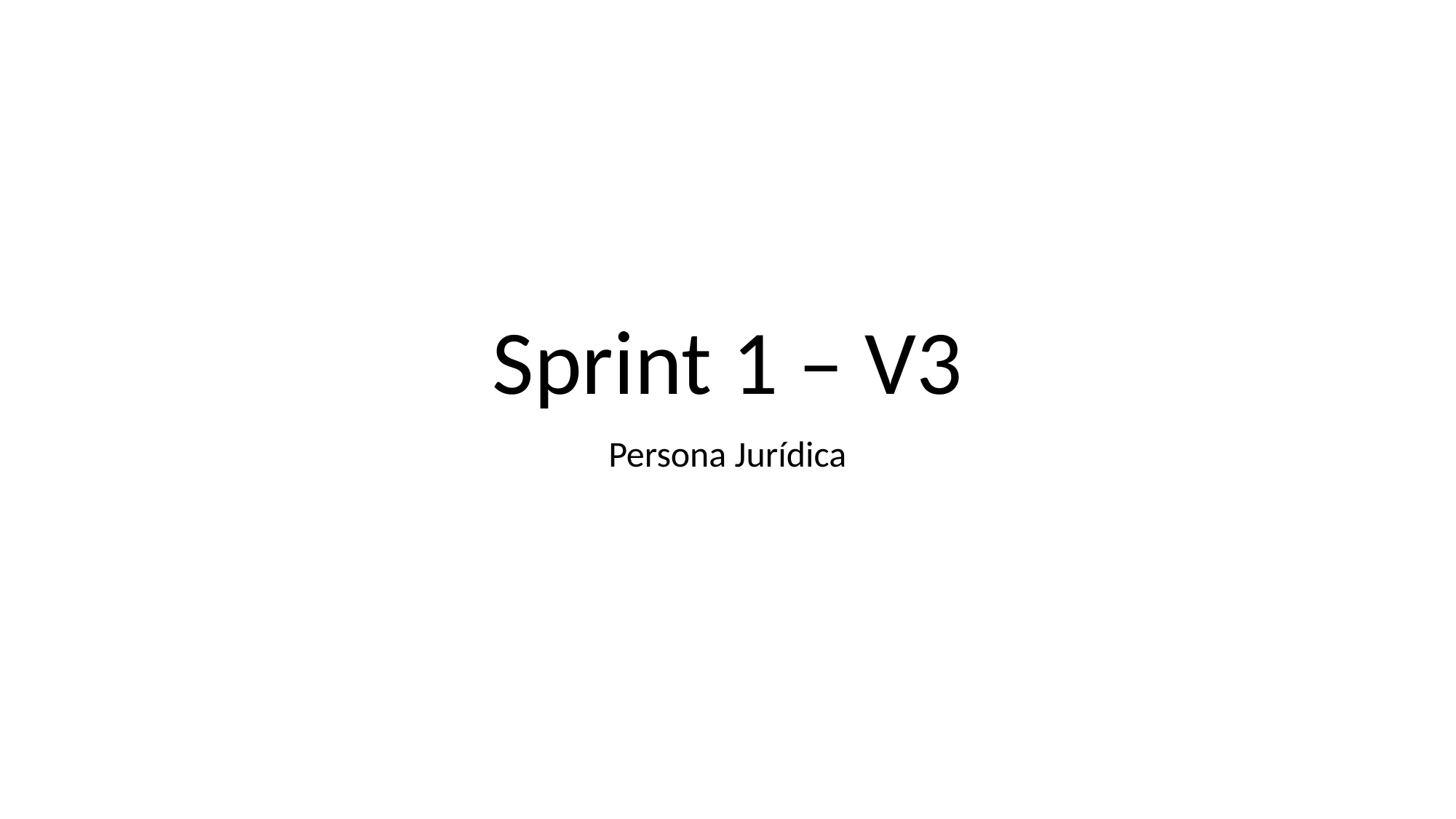

# Sprint 1 – V3
Persona Jurídica